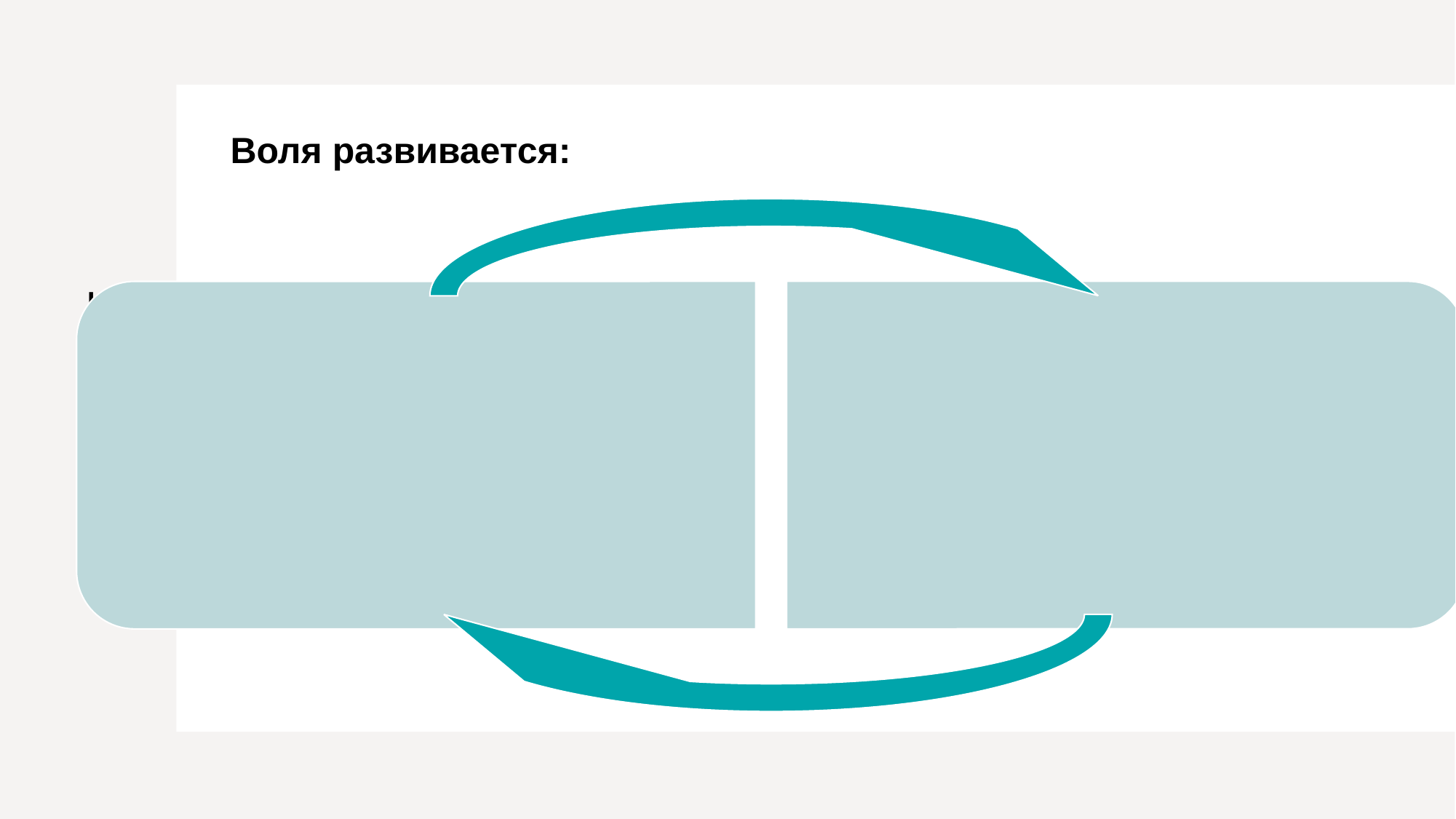

Воля развивается:
На занятиях в различных видах деятельности
Ребенок учится осознавать цель, планировать свои действия, запоминать их последовательность, преодолевать трудности.
В игре
Каждая игра требует выполнения правил, подчинение им воспитывает выдержку, терпение, самостоятельность, настойчивость, самоограничение и другие волевые качества